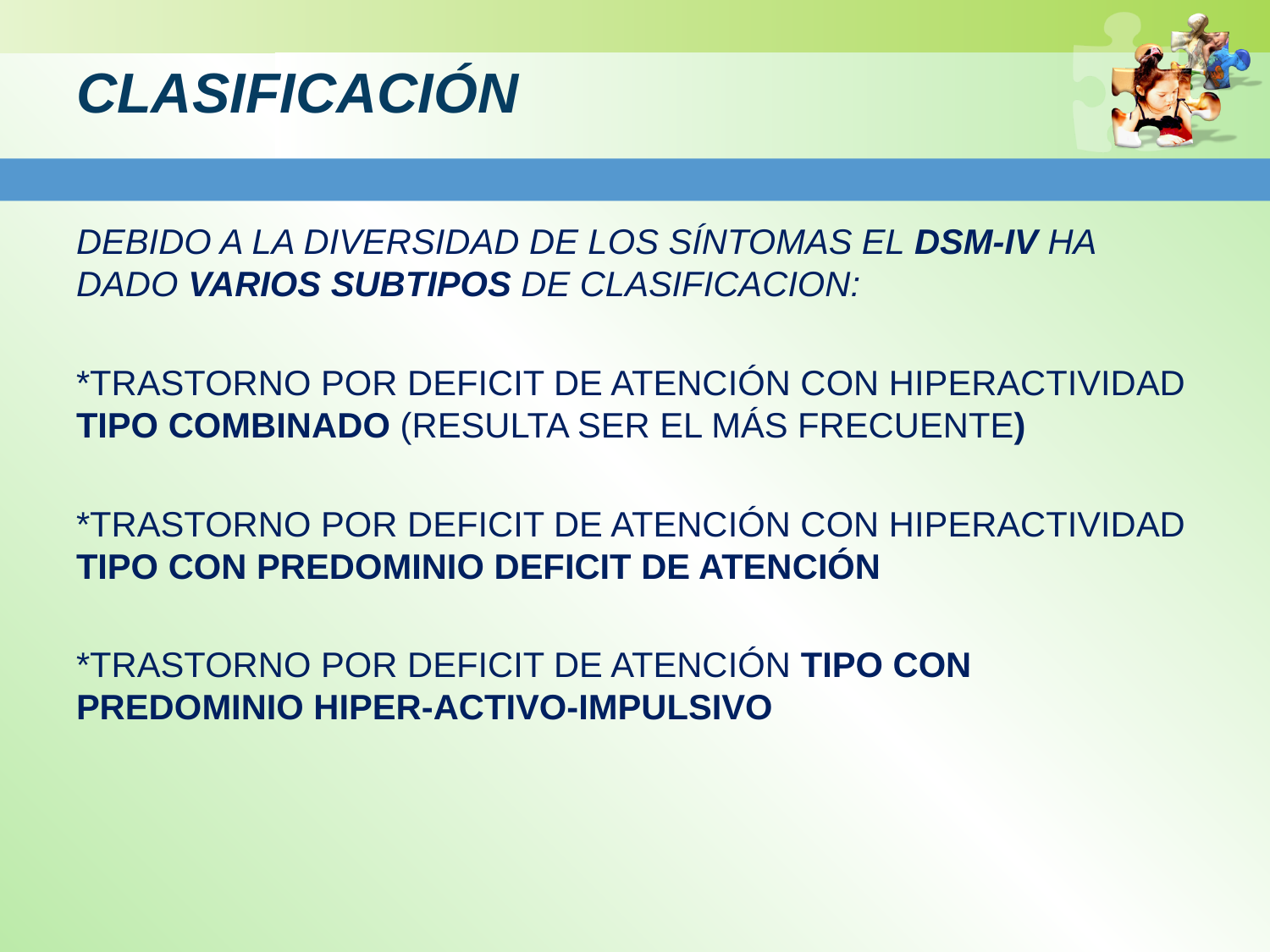

# CLASIFICACIÓN
DEBIDO A LA DIVERSIDAD DE LOS SÍNTOMAS EL DSM-IV HA DADO VARIOS SUBTIPOS DE CLASIFICACION:

*TRASTORNO POR DEFICIT DE ATENCIÓN CON HIPERACTIVIDAD TIPO COMBINADO (RESULTA SER EL MÁS FRECUENTE)

*TRASTORNO POR DEFICIT DE ATENCIÓN CON HIPERACTIVIDAD TIPO CON PREDOMINIO DEFICIT DE ATENCIÓN

*TRASTORNO POR DEFICIT DE ATENCIÓN TIPO CON PREDOMINIO HIPER-ACTIVO-IMPULSIVO